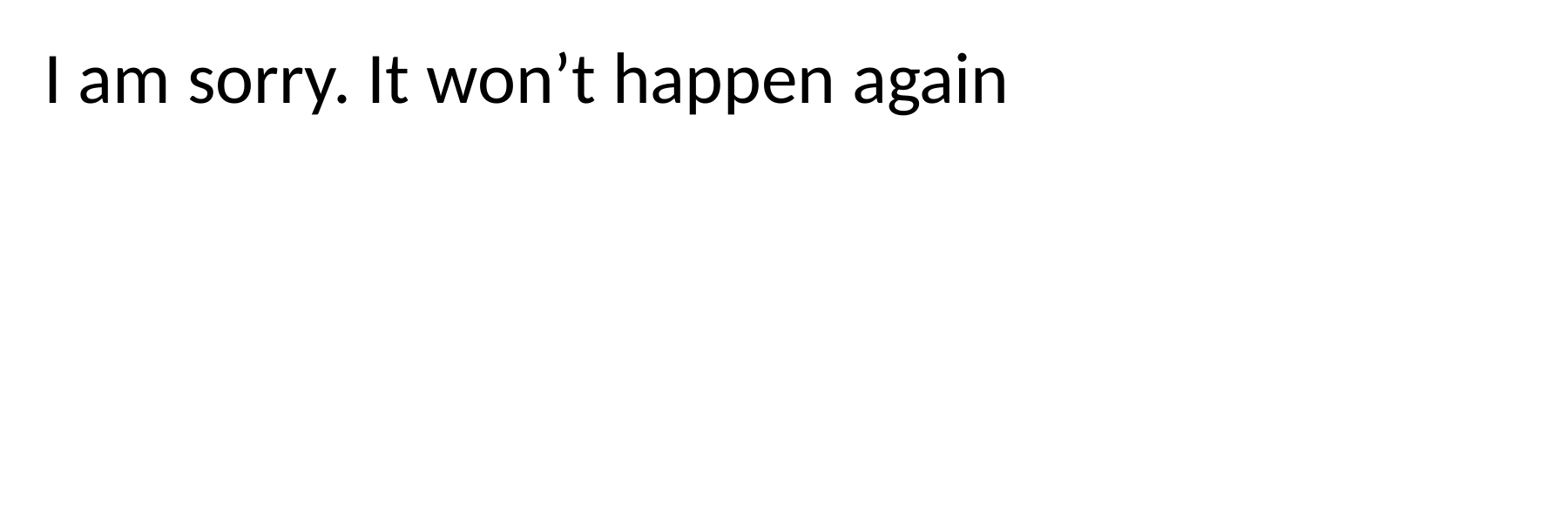

I am sorry. It won’t happen again